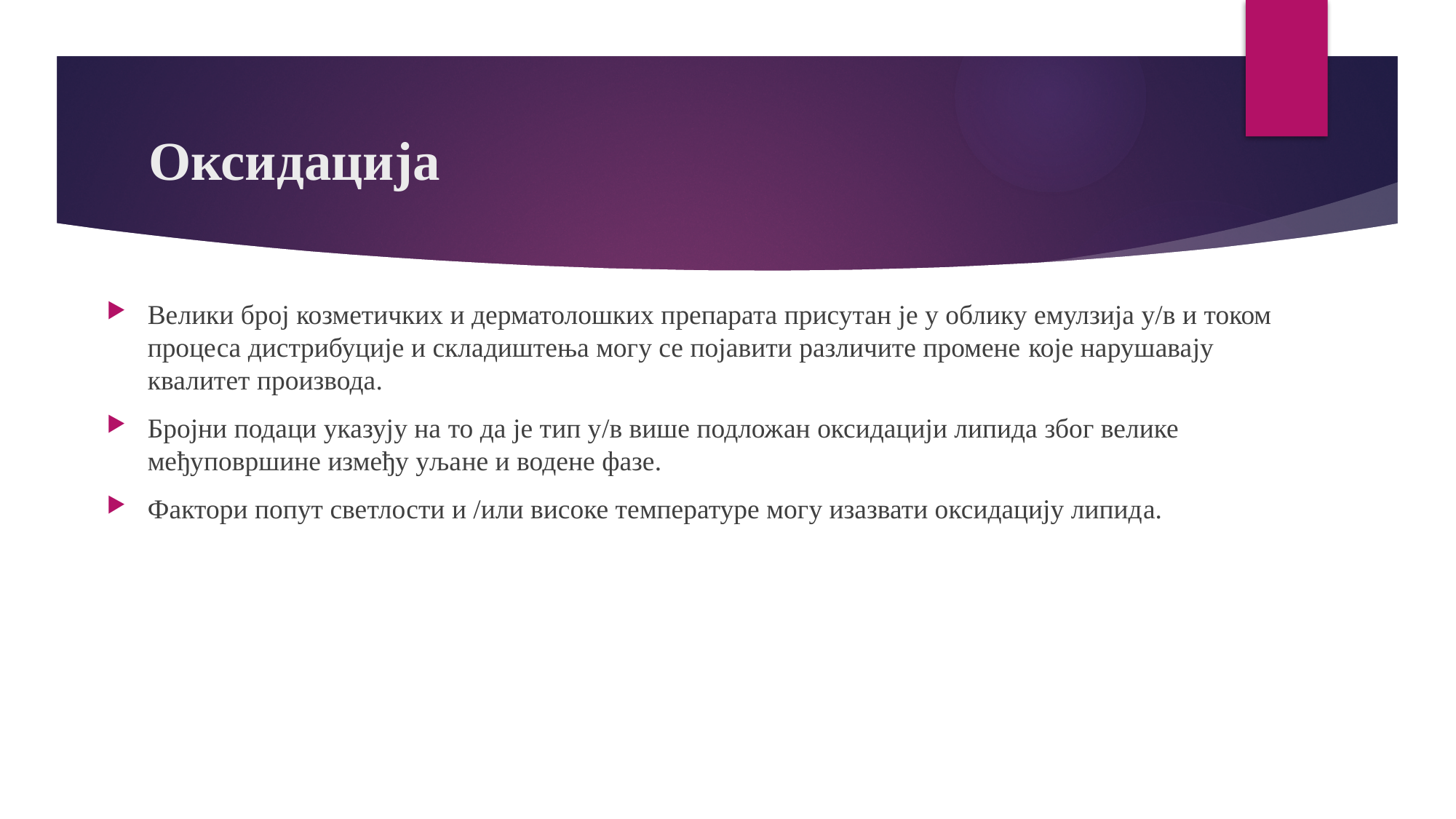

# Оксидација
Велики број козметичких и дерматолошких препарата присутан је у облику емулзија у/в и током процеса дистрибуције и складиштења могу се појавити различите промене које нарушавају квалитет производа.
Бројни подаци указују на то да је тип у/в више подложан оксидацији липида због велике међуповршине између уљане и водене фазе.
Фактори попут светлости и /или високе температуре могу изазвати оксидацију липида.